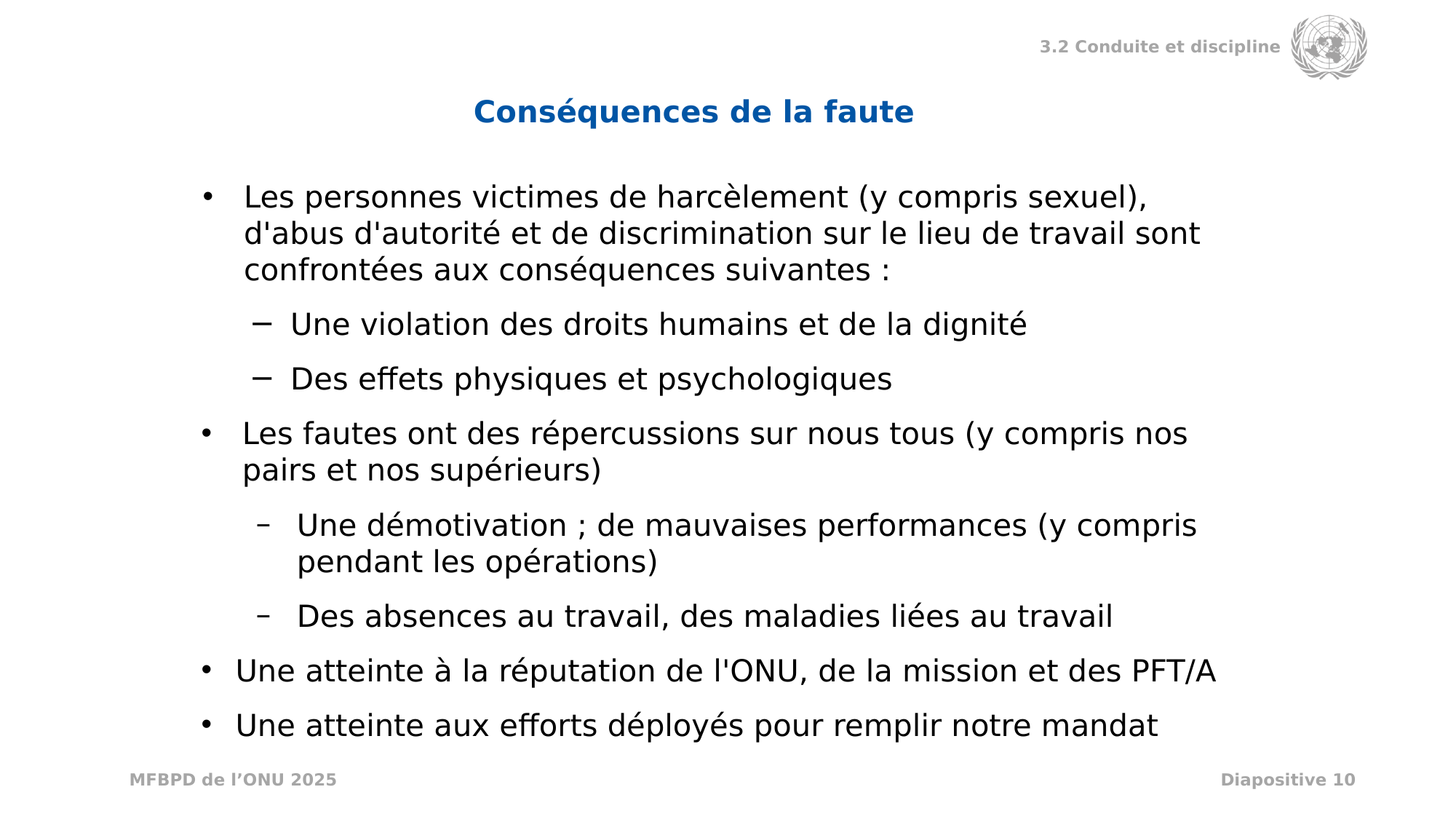

Conséquences de la faute
Les personnes victimes de harcèlement (y compris sexuel), d'abus d'autorité et de discrimination sur le lieu de travail sont confrontées aux conséquences suivantes :
Une violation des droits humains et de la dignité
Des effets physiques et psychologiques
Les fautes ont des répercussions sur nous tous (y compris nos pairs et nos supérieurs)
Une démotivation ; de mauvaises performances (y compris pendant les opérations)
Des absences au travail, des maladies liées au travail
Une atteinte à la réputation de l'ONU, de la mission et des PFT/A
Une atteinte aux efforts déployés pour remplir notre mandat